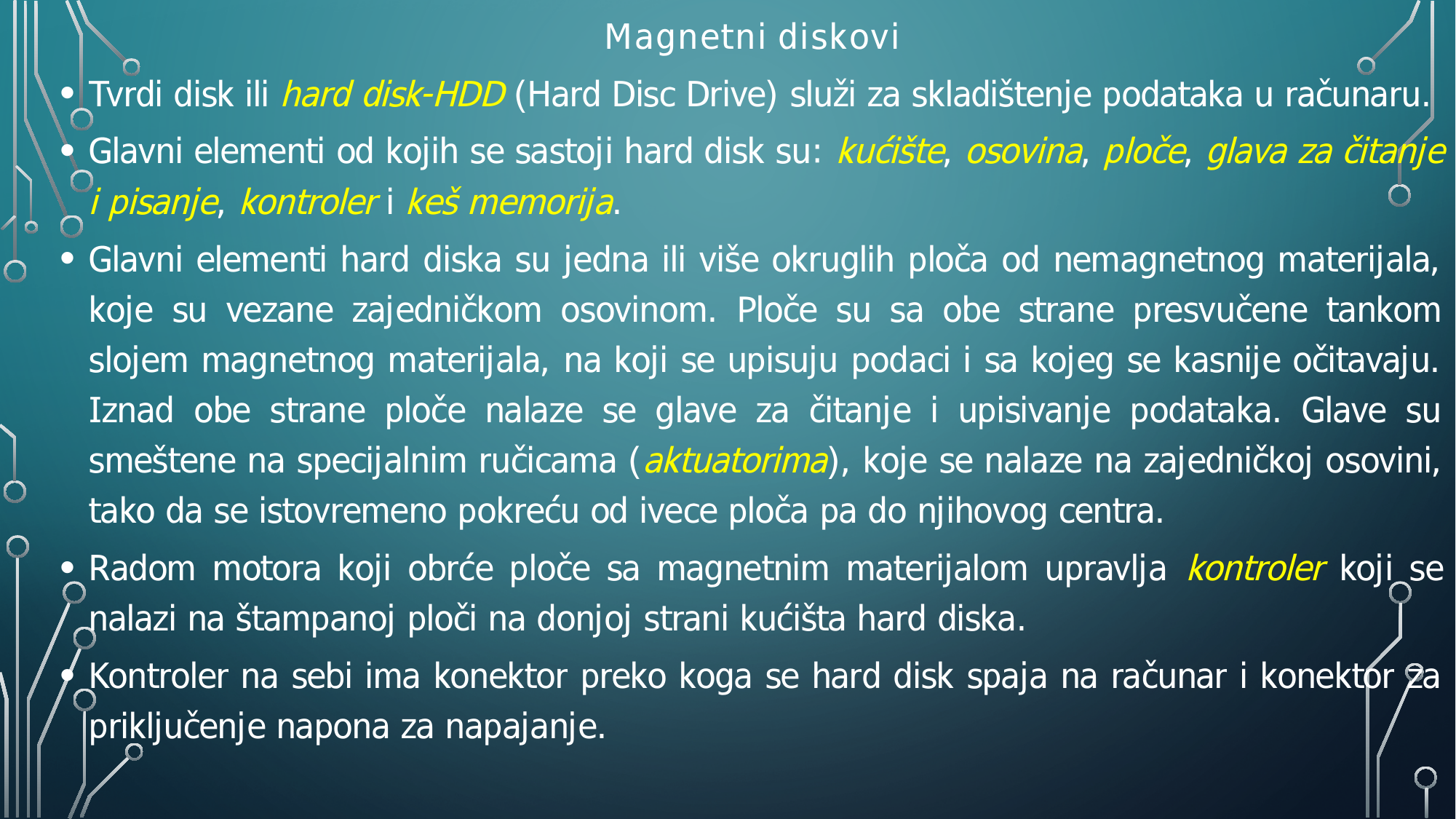

Magnetni diskovi
Tvrdi disk ili hard disk-HDD (Hard Disc Drive) služi za skladištenje podataka u računaru.
Glavni elementi od kojih se sastoji hard disk su: kućište, osovina, ploče, glava za čitanje i pisanje, kontroler i keš memorija.
Glavni elementi hard diska su jedna ili više okruglih ploča od nemagnetnog materijala, koje su vezane zajedničkom osovinom. Ploče su sa obe strane presvučene tankom slojem magnetnog materijala, na koji se upisuju podaci i sa kojeg se kasnije očitavaju. Iznad obe strane ploče nalaze se glave za čitanje i upisivanje podataka. Glave su smeštene na specijalnim ručicama (aktuatorima), koje se nalaze na zajedničkoj osovini, tako da se istovremeno pokreću od ivece ploča pa do njihovog centra.
Radom motora koji obrće ploče sa magnetnim materijalom upravlja kontroler koji se nalazi na štampanoj ploči na donjoj strani kućišta hard diska.
Kontroler na sebi ima konektor preko koga se hard disk spaja na računar i konektor za priključenje napona za napajanje.